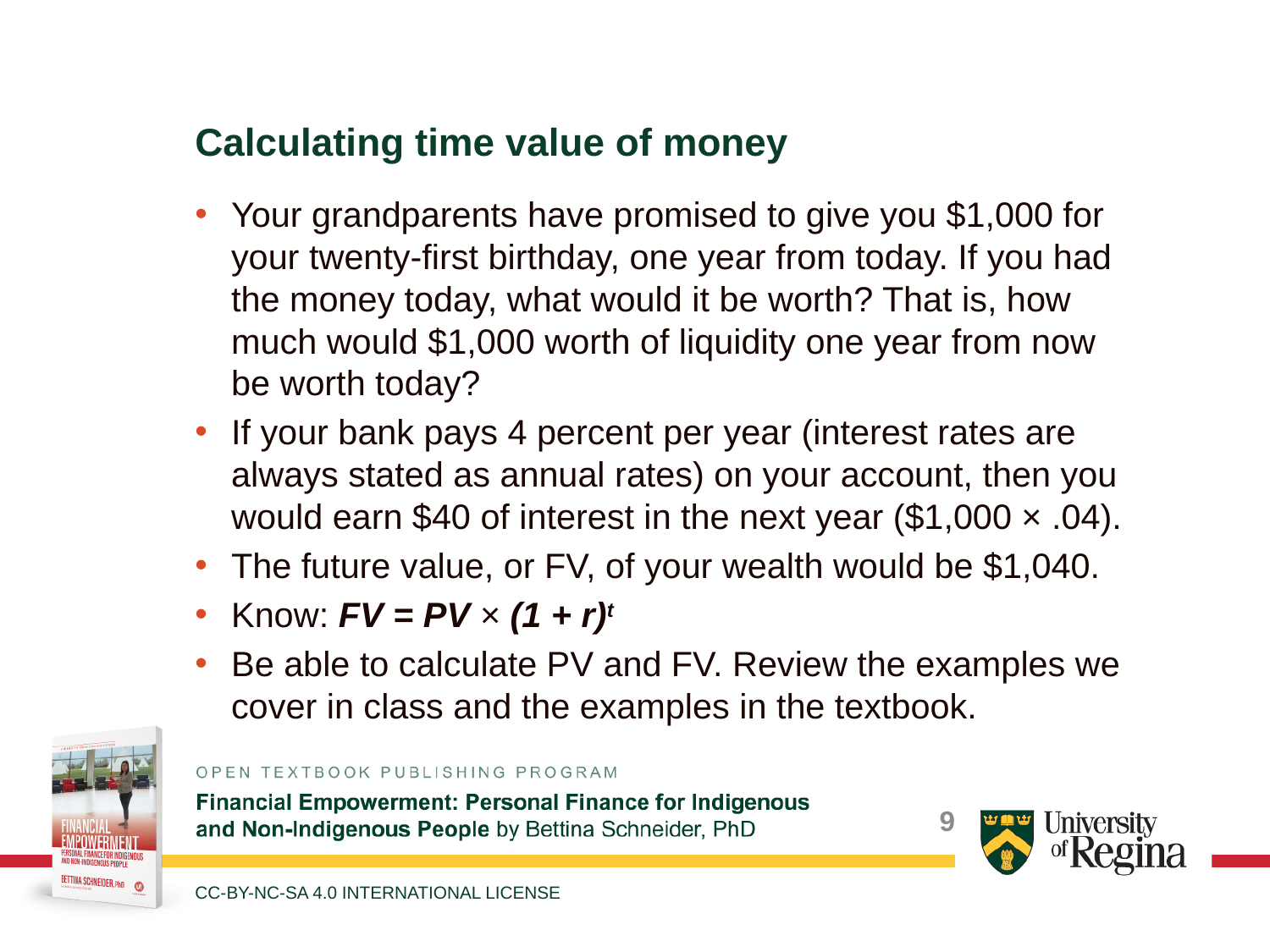

Calculating time value of money
Your grandparents have promised to give you $1,000 for your twenty-first birthday, one year from today. If you had the money today, what would it be worth? That is, how much would $1,000 worth of liquidity one year from now be worth today?
If your bank pays 4 percent per year (interest rates are always stated as annual rates) on your account, then you would earn $40 of interest in the next year ($1,000 × .04).
The future value, or FV, of your wealth would be $1,040.
Know: FV = PV × (1 + r)t
Be able to calculate PV and FV. Review the examples we cover in class and the examples in the textbook.
CC-BY-NC-SA 4.0 INTERNATIONAL LICENSE